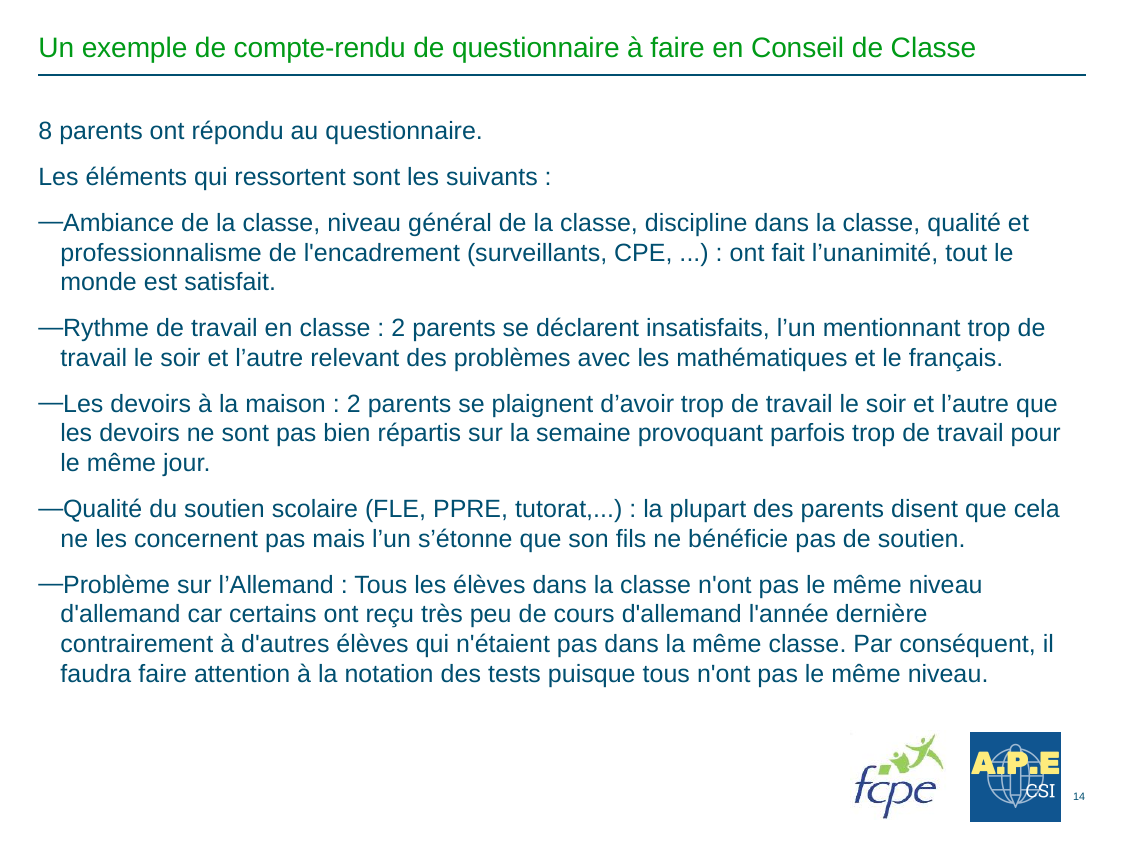

Un exemple de compte-rendu de questionnaire à faire en Conseil de Classe
8 parents ont répondu au questionnaire.
Les éléments qui ressortent sont les suivants :
Ambiance de la classe, niveau général de la classe, discipline dans la classe, qualité et professionnalisme de l'encadrement (surveillants, CPE, ...) : ont fait l’unanimité, tout le monde est satisfait.
Rythme de travail en classe : 2 parents se déclarent insatisfaits, l’un mentionnant trop de travail le soir et l’autre relevant des problèmes avec les mathématiques et le français.
Les devoirs à la maison : 2 parents se plaignent d’avoir trop de travail le soir et l’autre que les devoirs ne sont pas bien répartis sur la semaine provoquant parfois trop de travail pour le même jour.
Qualité du soutien scolaire (FLE, PPRE, tutorat,...) : la plupart des parents disent que cela ne les concernent pas mais l’un s’étonne que son fils ne bénéficie pas de soutien.
Problème sur l’Allemand : Tous les élèves dans la classe n'ont pas le même niveau d'allemand car certains ont reçu très peu de cours d'allemand l'année dernière contrairement à d'autres élèves qui n'étaient pas dans la même classe. Par conséquent, il faudra faire attention à la notation des tests puisque tous n'ont pas le même niveau.

14